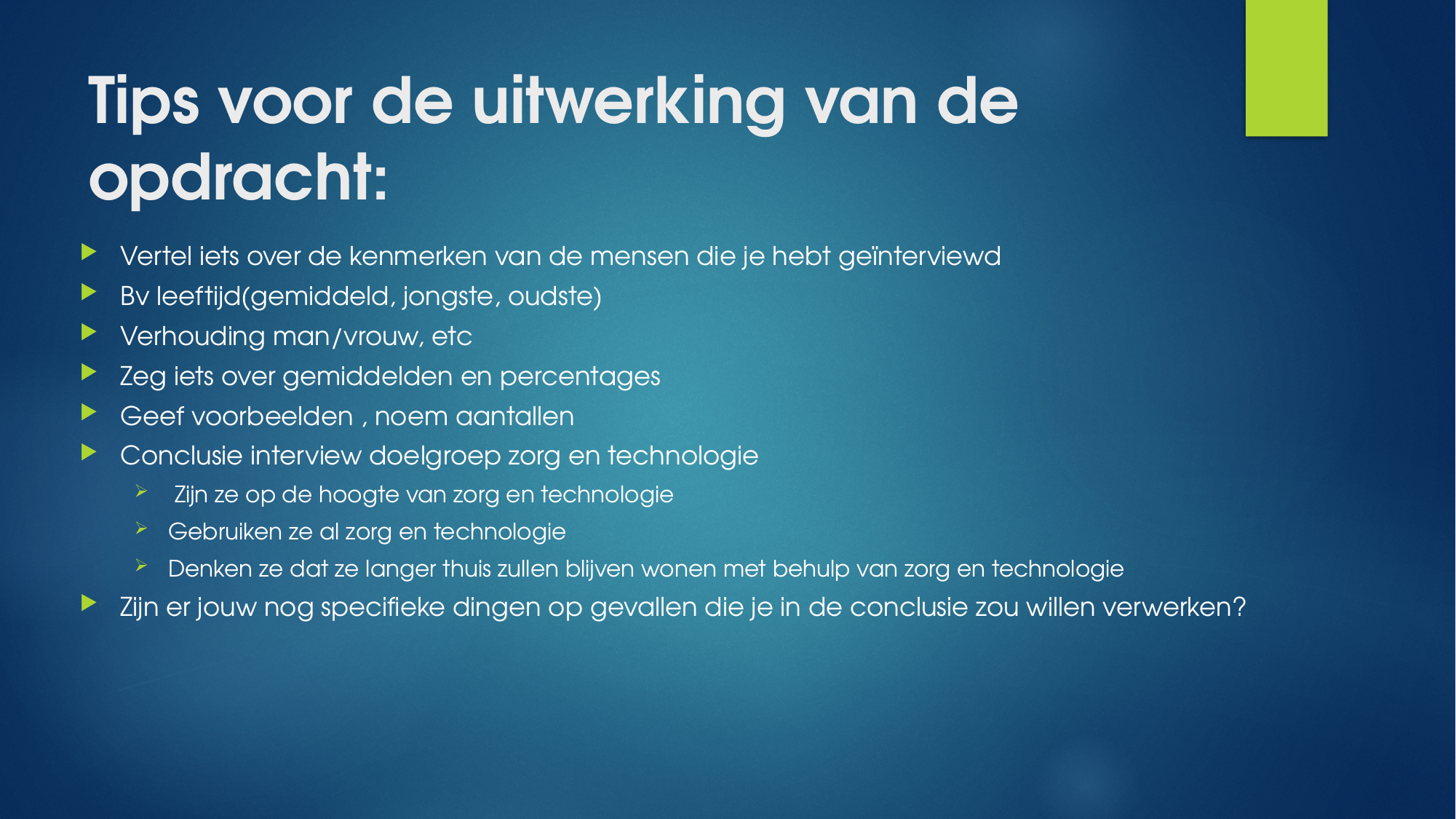

# Tips voor de uitwerking van de opdracht:
Vertel iets over de kenmerken van de mensen die je hebt geïnterviewd
Bv leeftijd(gemiddeld, jongste, oudste)
Verhouding man/vrouw, etc
Zeg iets over gemiddelden en percentages
Geef voorbeelden , noem aantallen
Conclusie interview doelgroep zorg en technologie
 Zijn ze op de hoogte van zorg en technologie
Gebruiken ze al zorg en technologie
Denken ze dat ze langer thuis zullen blijven wonen met behulp van zorg en technologie
Zijn er jouw nog specifieke dingen op gevallen die je in de conclusie zou willen verwerken?